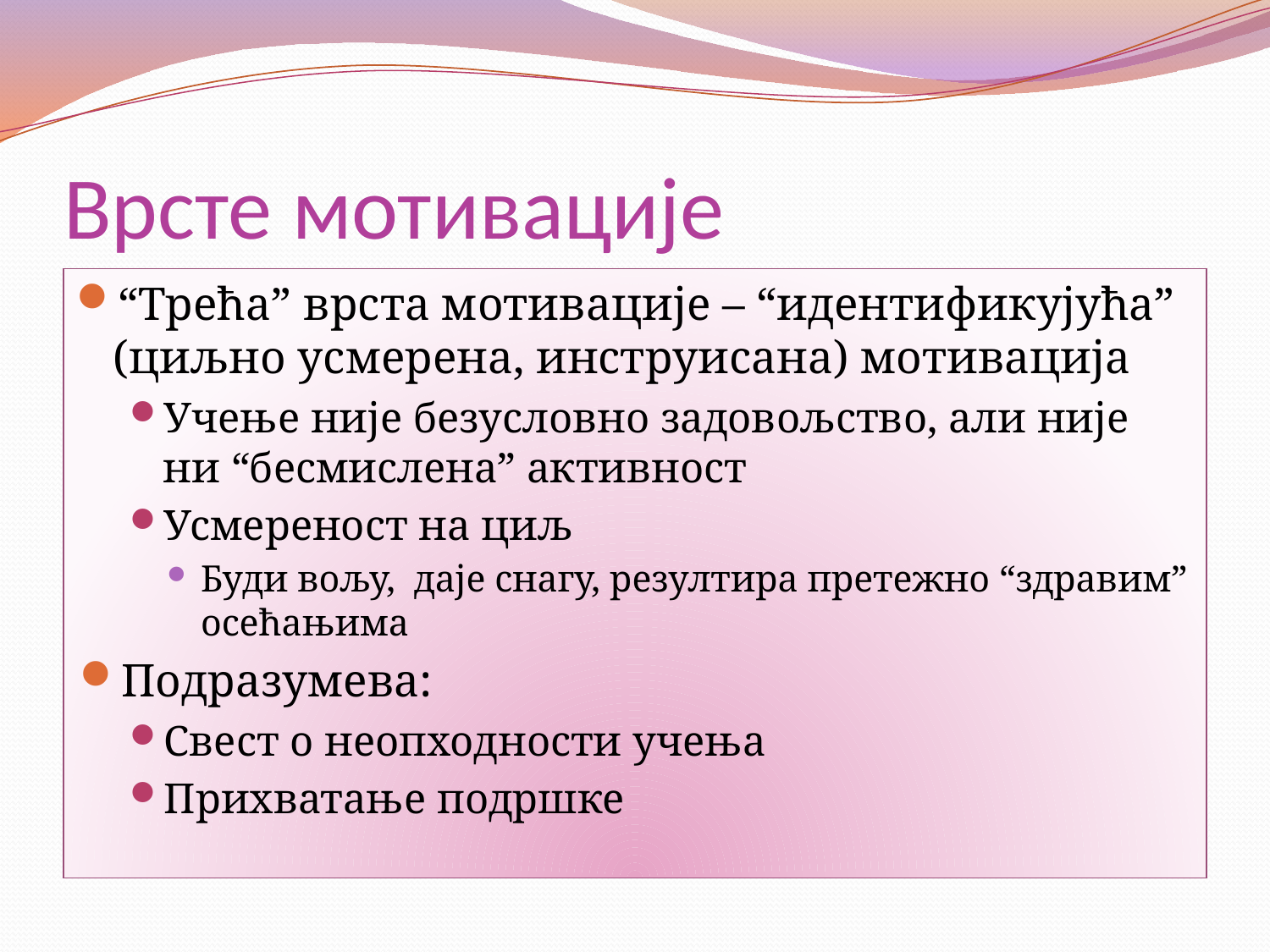

# Врсте мотивације
“Трећа” врста мотивације – “идентификујућа” (циљно усмерена, инструисана) мотивација
Учење није безусловно задовољство, али није ни “бесмислена” активност
Усмереност на циљ
Буди вољу,  даје снагу, резултира претежно “здравим” осећањима
Подразумева:
Свест о неопходности учења
Прихватање подршке